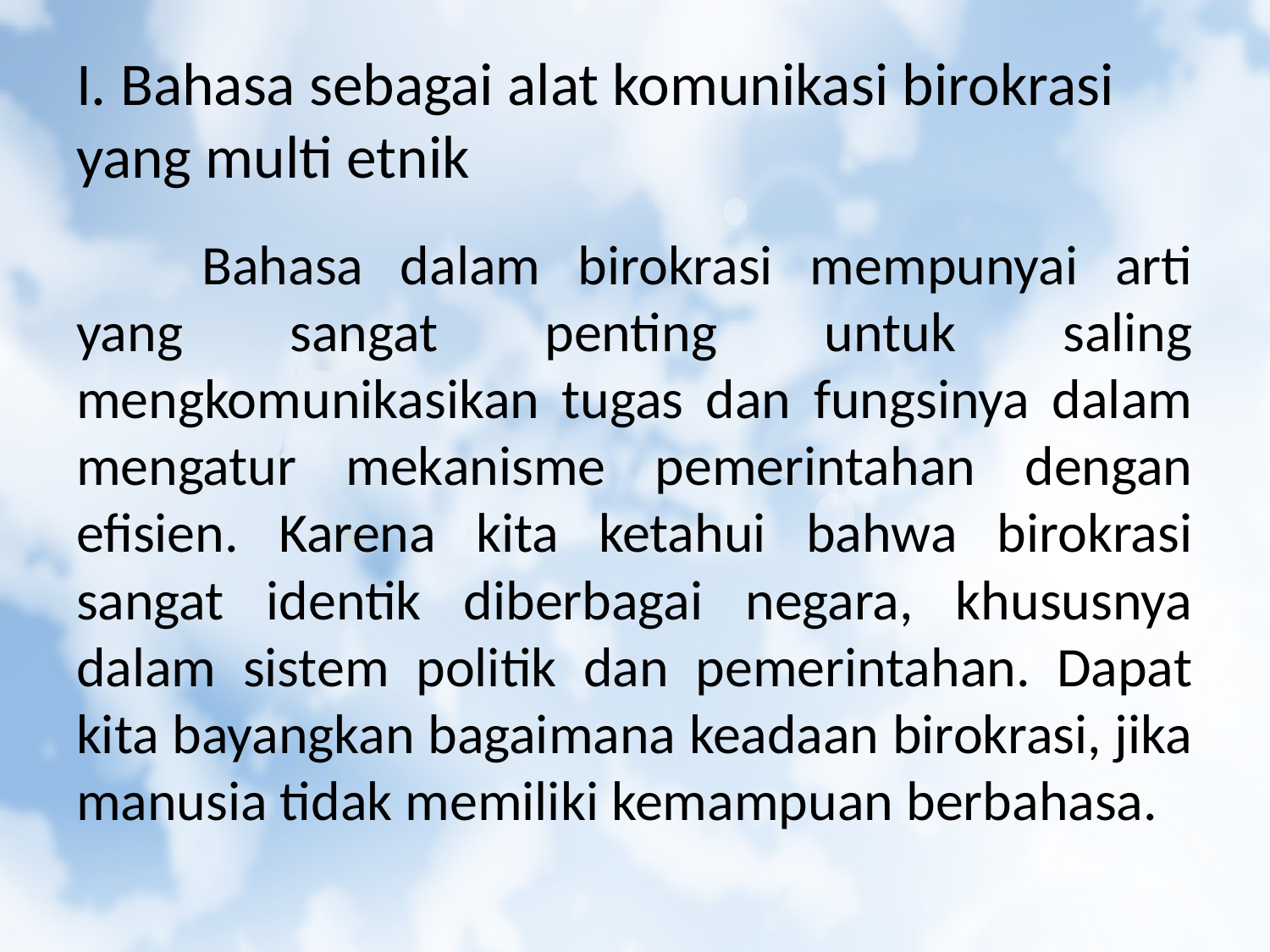

# I. Bahasa sebagai alat komunikasi birokrasi yang multi etnik
	Bahasa dalam birokrasi mempunyai arti yang sangat penting untuk saling mengkomunikasikan tugas dan fungsinya dalam mengatur mekanisme pemerintahan dengan efisien. Karena kita ketahui bahwa birokrasi sangat identik diberbagai negara, khususnya dalam sistem politik dan pemerintahan. Dapat kita bayangkan bagaimana keadaan birokrasi, jika manusia tidak memiliki kemampuan berbahasa.